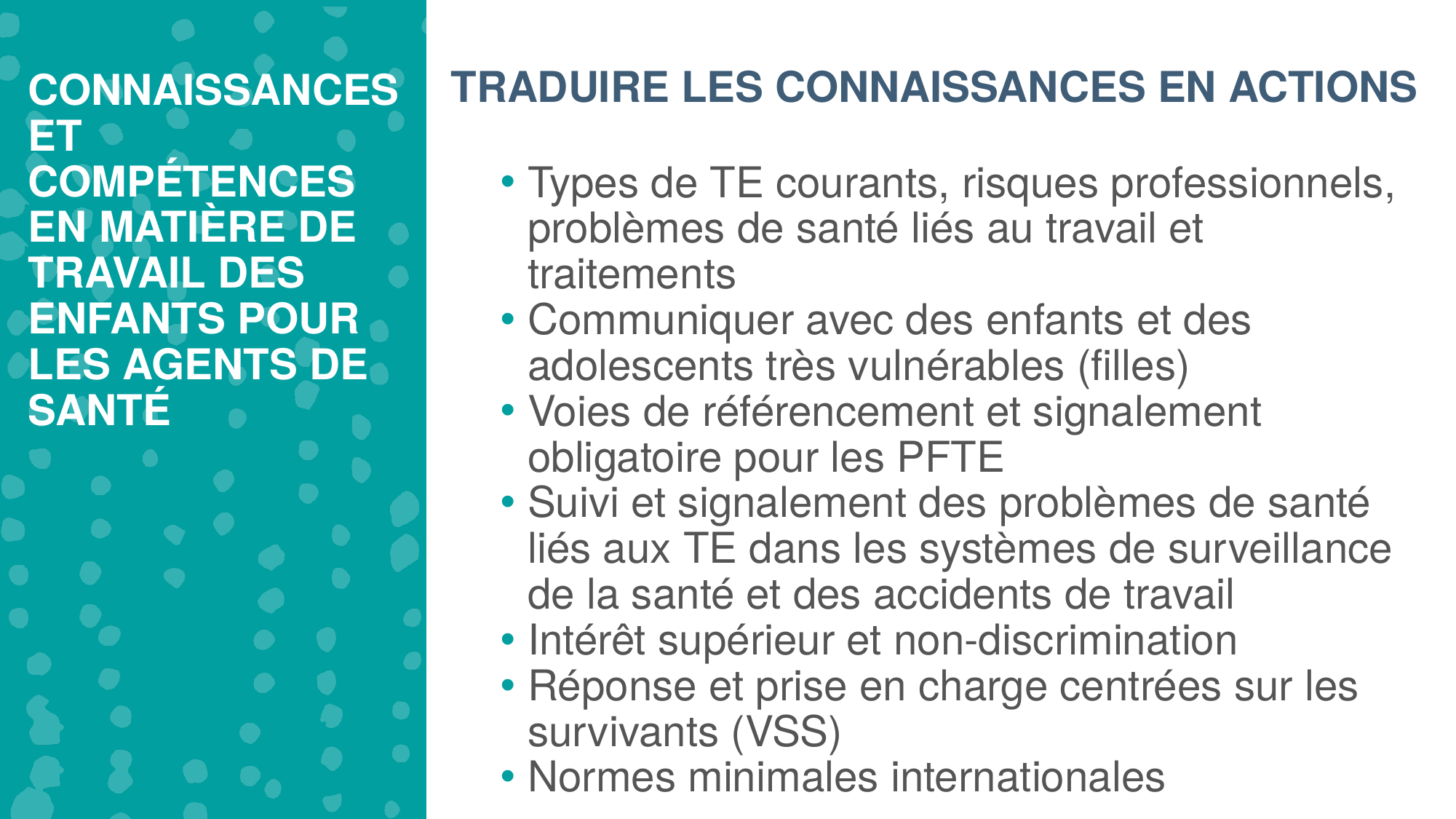

TRADUIRE LES CONNAISSANCES EN ACTIONS
CONNAISSANCES ET COMPÉTENCES EN MATIÈRE DE TRAVAIL DES ENFANTS POUR LES AGENTS DE SANTÉ
Types de TE courants, risques professionnels, problèmes de santé liés au travail et traitements
Communiquer avec des enfants et des adolescents très vulnérables (filles)
Voies de référencement et signalement obligatoire pour les PFTE
Suivi et signalement des problèmes de santé liés aux TE dans les systèmes de surveillance de la santé et des accidents de travail
Intérêt supérieur et non-discrimination
Réponse et prise en charge centrées sur les survivants (VSS)
Normes minimales internationales